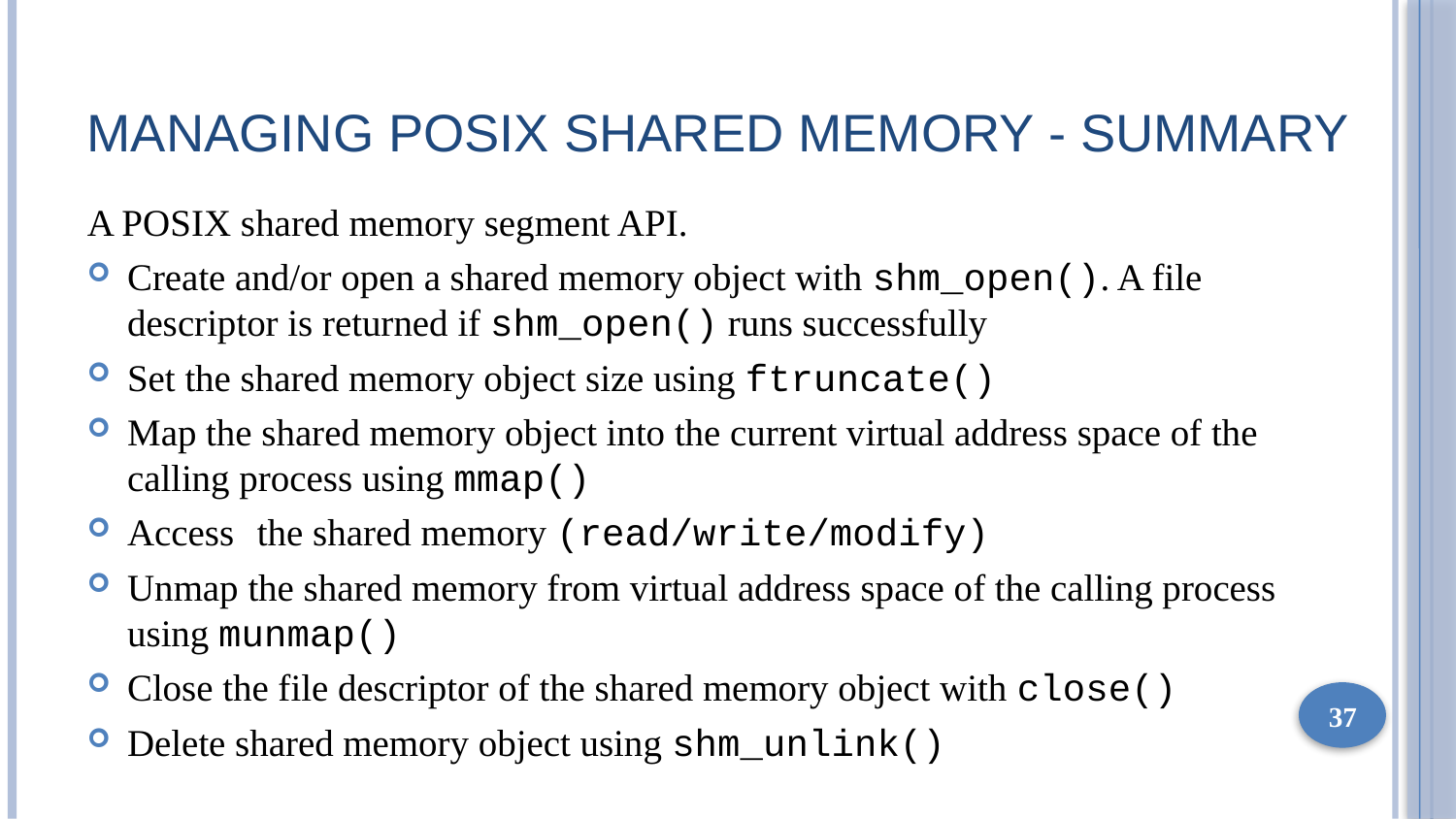

# Managing POSIX Shared Memory - Summary
A POSIX shared memory segment API.
Create and/or open a shared memory object with shm_open(). A file descriptor is returned if shm_open() runs successfully
Set the shared memory object size using ftruncate()
Map the shared memory object into the current virtual address space of the calling process using mmap()
Access the shared memory (read/write/modify)
Unmap the shared memory from virtual address space of the calling process using munmap()
Close the file descriptor of the shared memory object with close()
Delete shared memory object using shm_unlink()
37